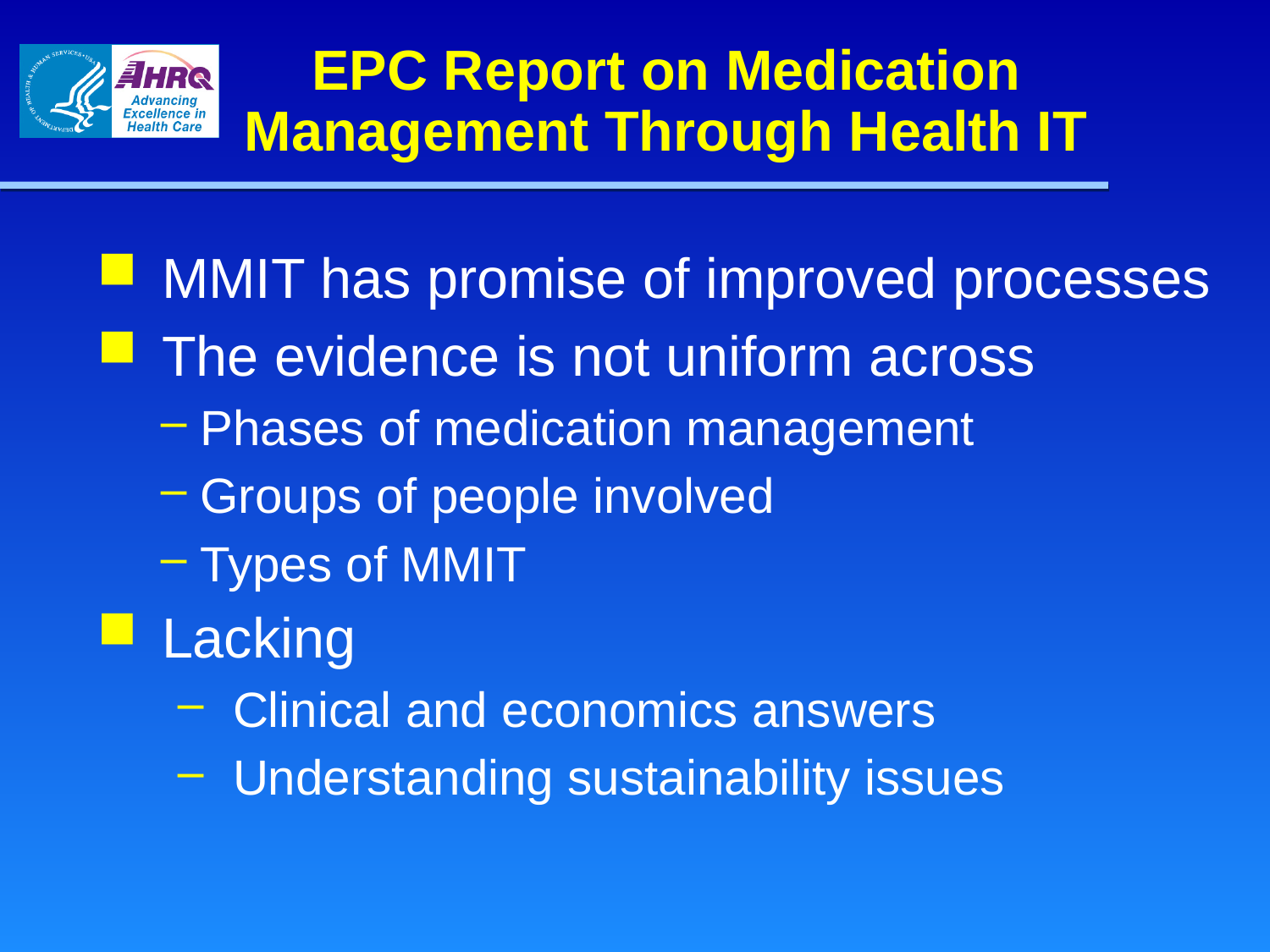

# EPC Report on Medication Management Through Health IT
MMIT has promise of improved processes
The evidence is not uniform across
Phases of medication management
Groups of people involved
Types of MMIT
Lacking
Clinical and economics answers
Understanding sustainability issues